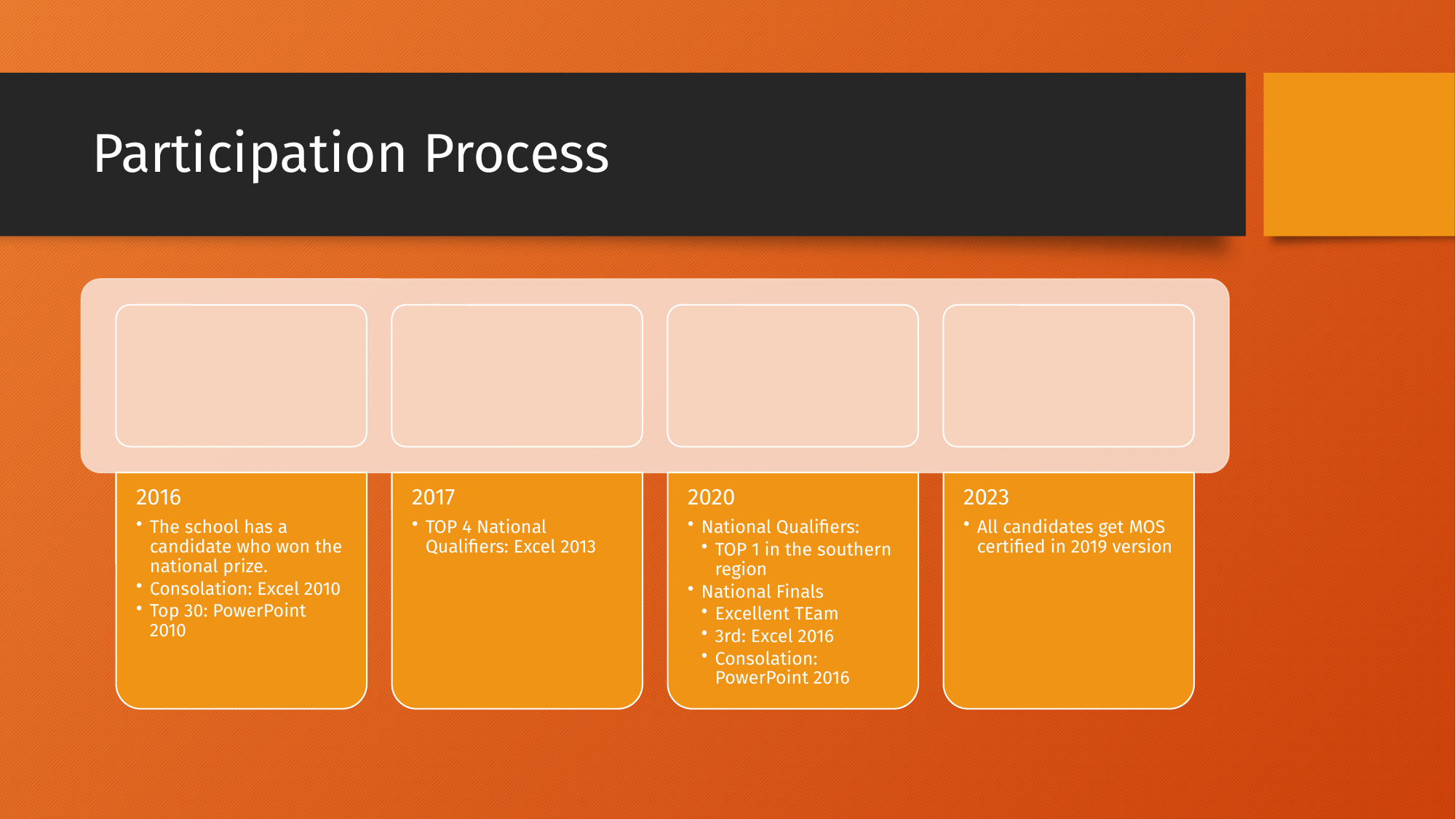

# Participation Process
2016
The school has a candidate who won the national prize.
Consolation: Excel 2010
Top 30: PowerPoint 2010
2017
TOP 4 National Qualifiers: Excel 2013
2020
National Qualifiers:
TOP 1 in the southern region
National Finals
Excellent TEam
3rd: Excel 2016
Consolation: PowerPoint 2016
2023
All candidates get MOS certified in 2019 version